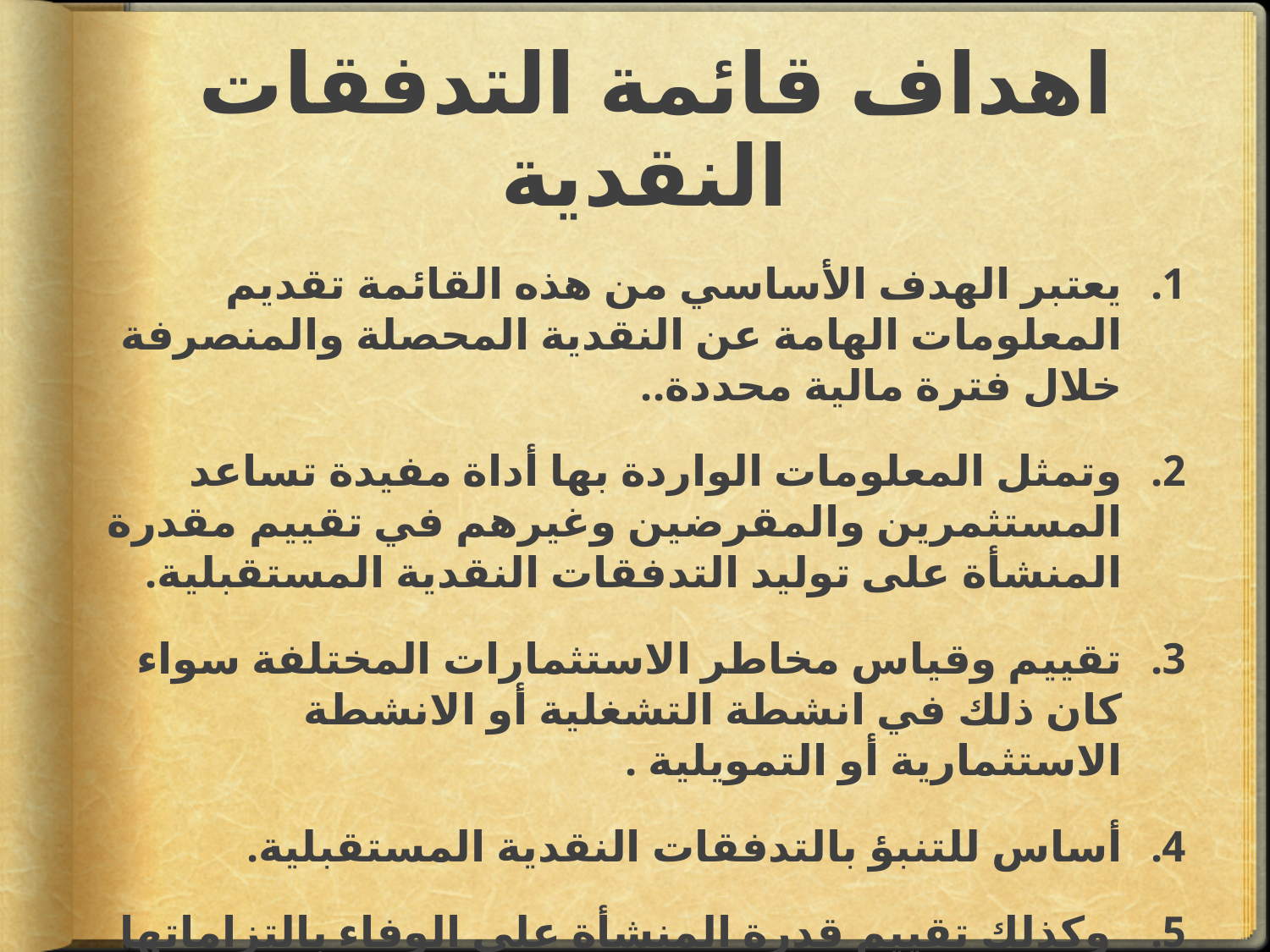

# اهداف قائمة التدفقات النقدية
يعتبر الهدف الأساسي من هذه القائمة تقديم المعلومات الهامة عن النقدية المحصلة والمنصرفة خلال فترة مالية محددة..
وتمثل المعلومات الواردة بها أداة مفيدة تساعد المستثمرين والمقرضين وغيرهم في تقييم مقدرة المنشأة على توليد التدفقات النقدية المستقبلية.
تقييم وقياس مخاطر الاستثمارات المختلفة سواء كان ذلك في انشطة التشغلية أو الانشطة الاستثمارية أو التمويلية .
أساس للتنبؤ بالتدفقات النقدية المستقبلية.
 وكذلك تقييم قدرة المنشأة على الوفاء بالتزاماتها وتوزيع أرباحها